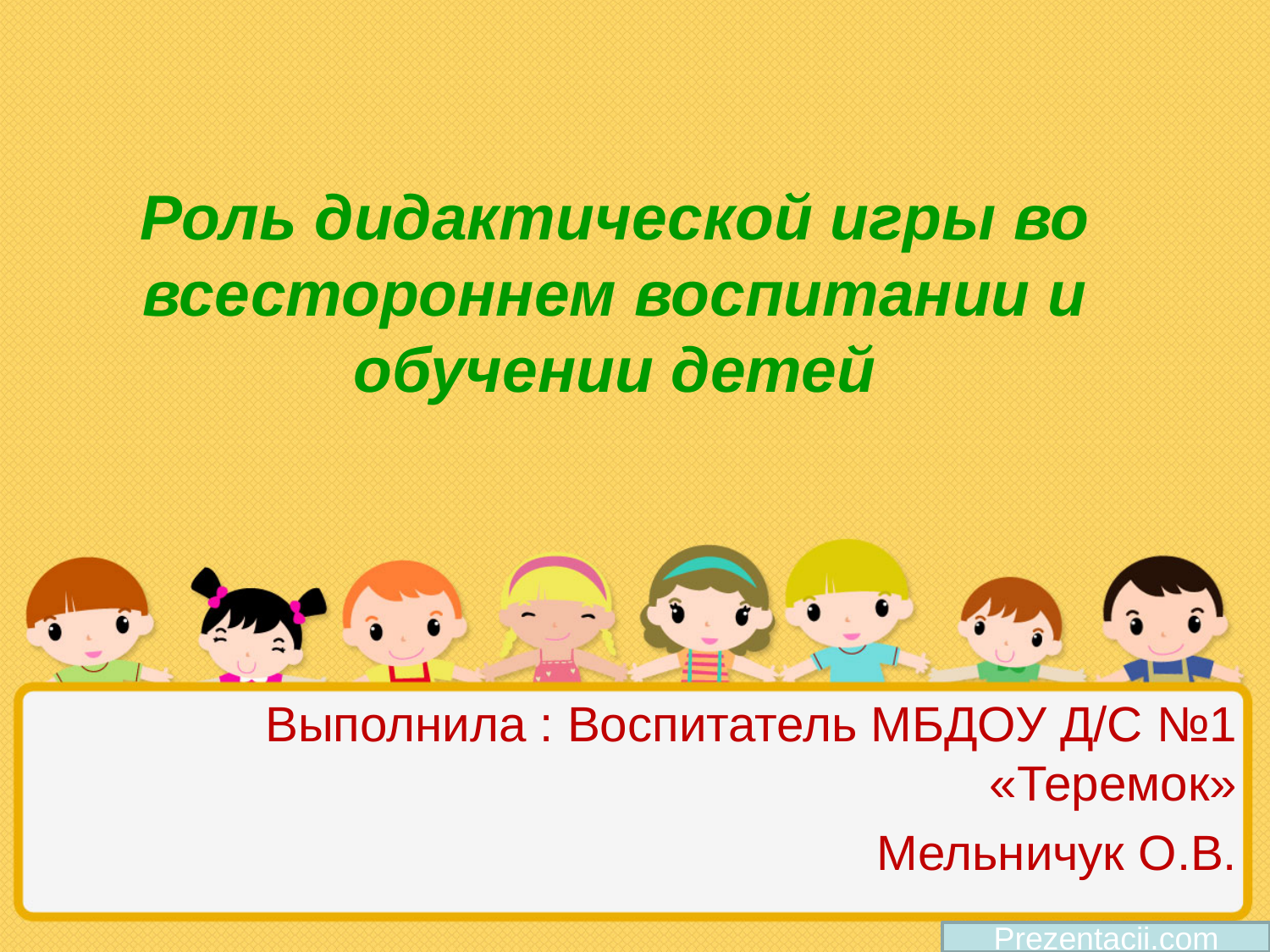

# Роль дидактической игры во всестороннем воспитании и обучении детей
Выполнила : Воспитатель МБДОУ Д/С №1 «Теремок»
Мельничук О.В.
.
Prezentacii.com